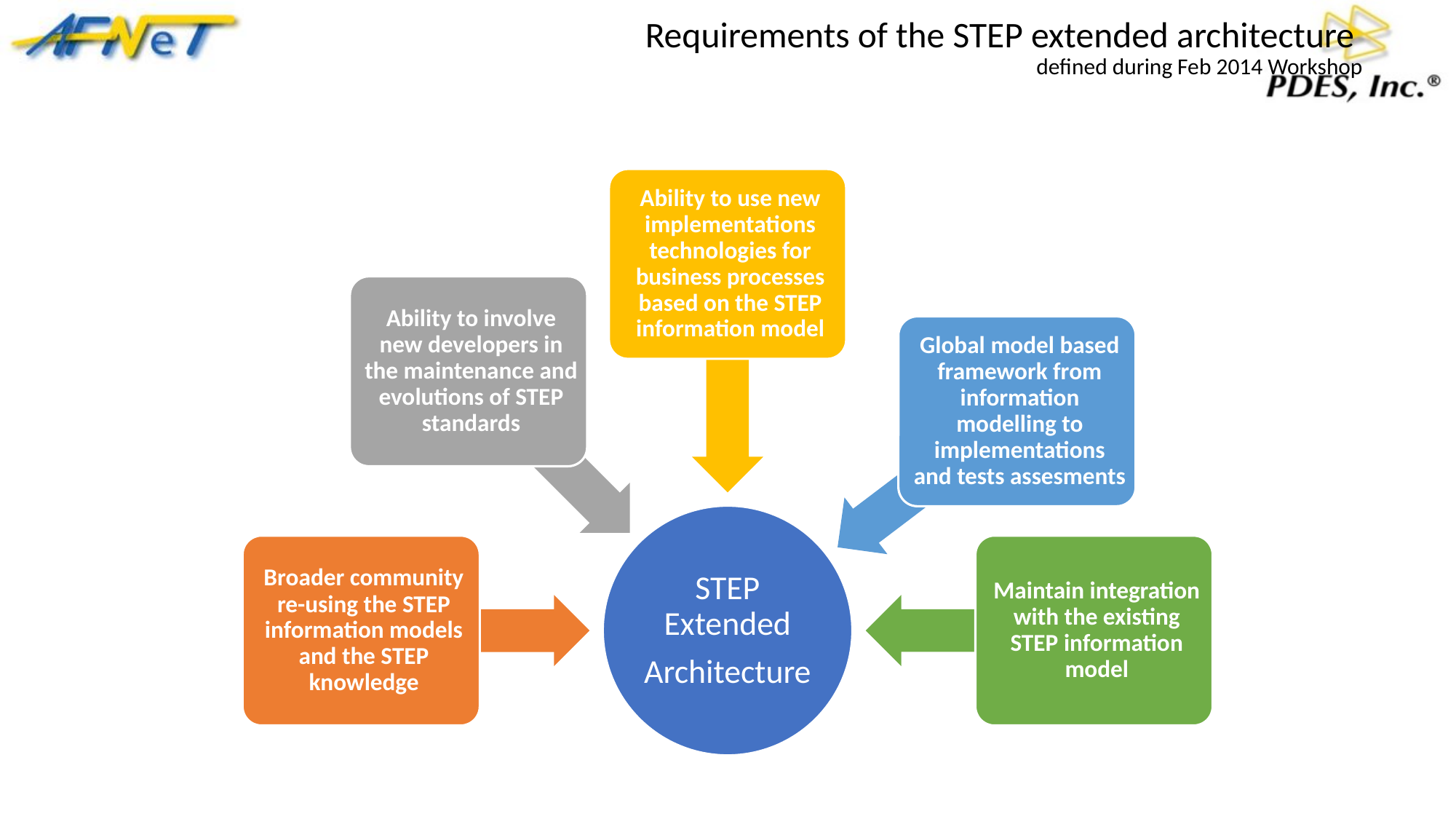

# Requirements of the STEP extended architecture defined during Feb 2014 Workshop
STEP Extended
Architecture
Broader community re-using the STEP information models and the STEP knowledge
Ability to involve new developers in the maintenance and evolutions of STEP standards
Ability to use new implementations technologies for business processes based on the STEP information model
Global model based framework from information modelling to implementations and tests assesments
Maintain integration with the existing STEP information model